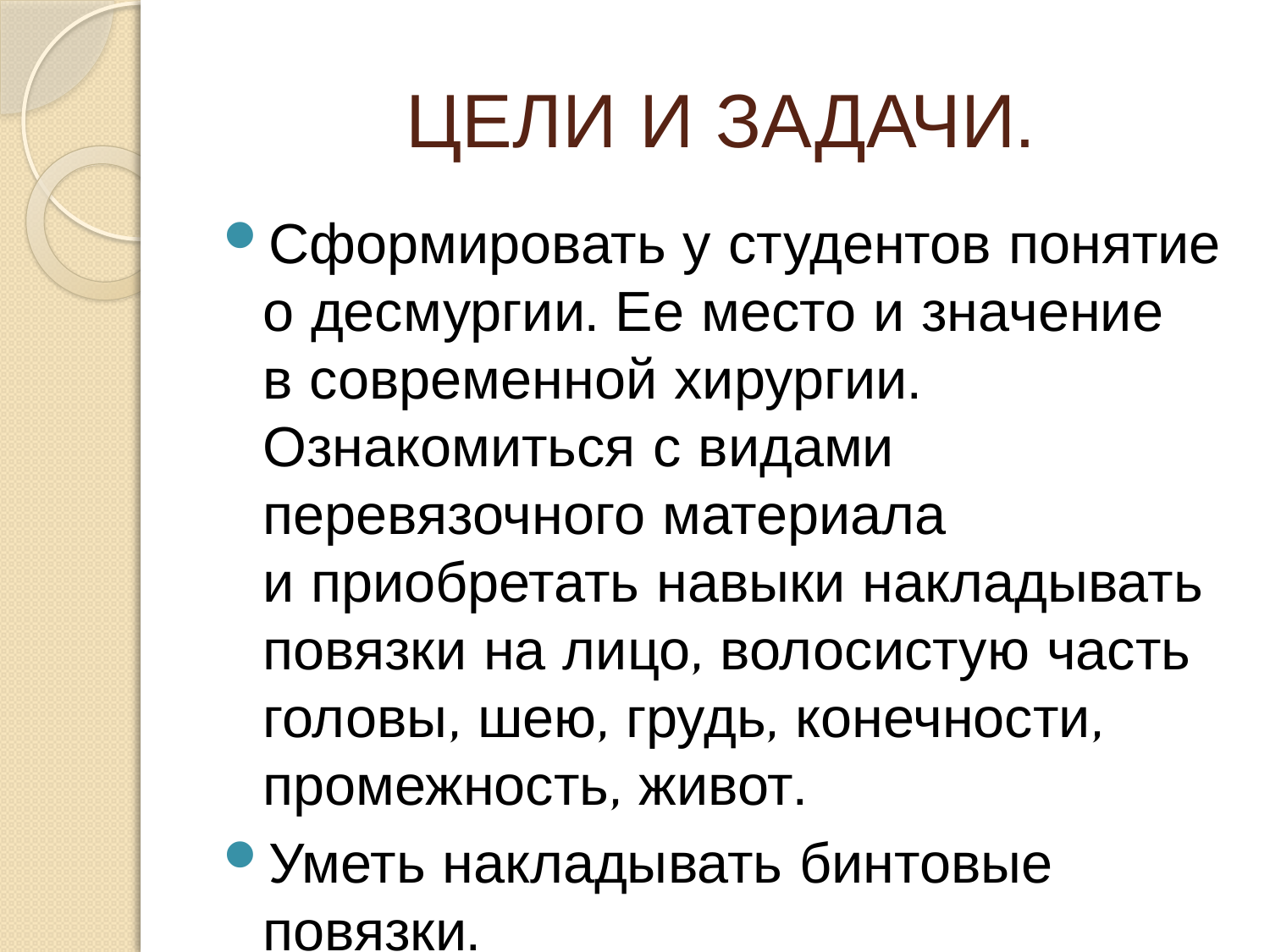

# ЦЕЛИ И ЗАДАЧИ.
Сформировать у студентов понятие о десмургии. Ее место и значение в современной хирургии. Ознакомиться с видами перевязочного материала и приобретать навыки накладывать повязки на лицо, волосистую часть головы, шею, грудь, конечности, промежность, живот.
Уметь накладывать бинтовые повязки.